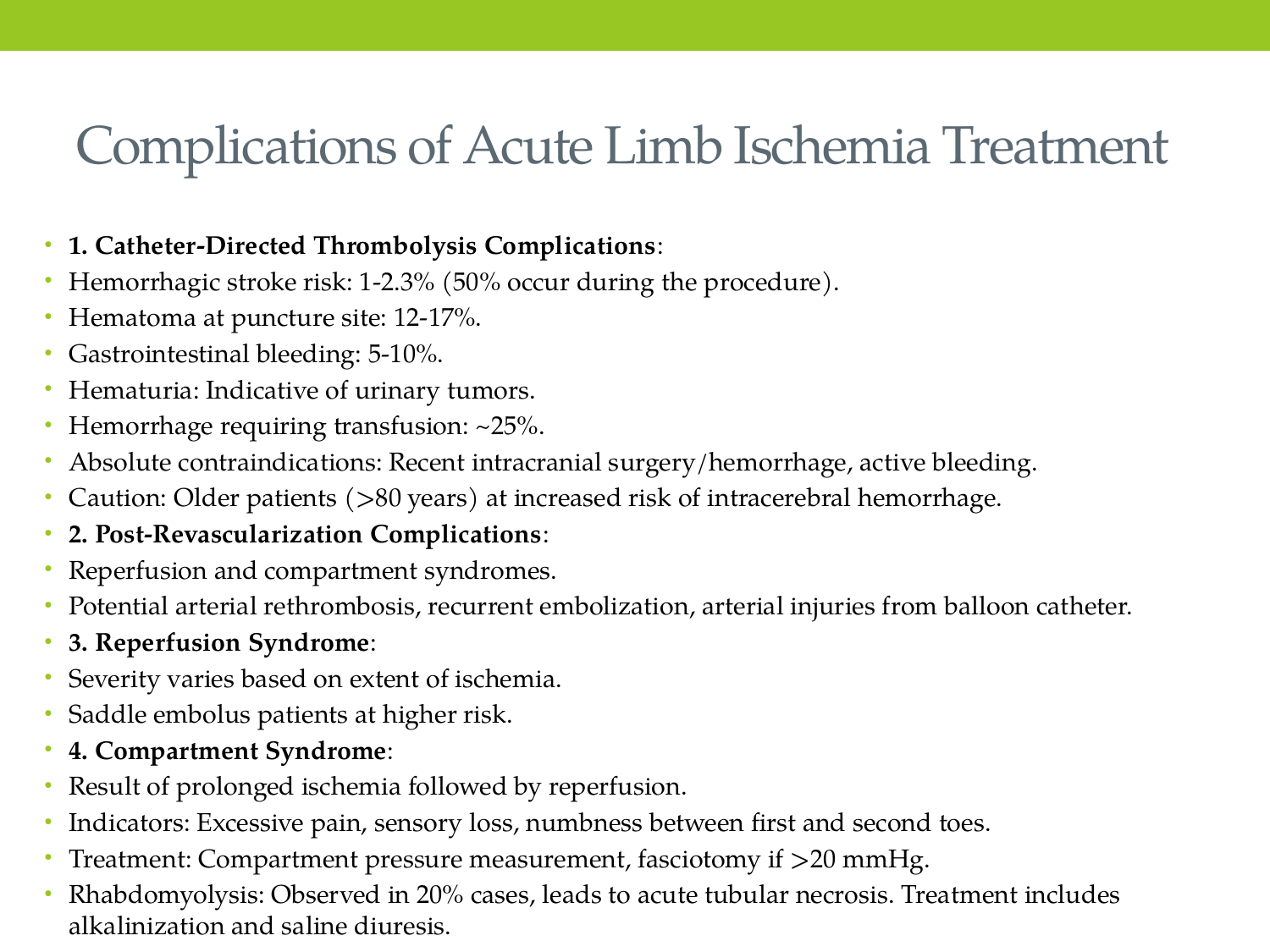

# Complications of Acute Limb Ischemia Treatment
1. Catheter-Directed Thrombolysis Complications:
Hemorrhagic stroke risk: 1-2.3% (50% occur during the procedure).
Hematoma at puncture site: 12-17%.
Gastrointestinal bleeding: 5-10%.
Hematuria: Indicative of urinary tumors.
Hemorrhage requiring transfusion: ~25%.
Absolute contraindications: Recent intracranial surgery/hemorrhage, active bleeding.
Caution: Older patients (>80 years) at increased risk of intracerebral hemorrhage.
2. Post-Revascularization Complications:
Reperfusion and compartment syndromes.
Potential arterial rethrombosis, recurrent embolization, arterial injuries from balloon catheter.
3. Reperfusion Syndrome:
Severity varies based on extent of ischemia.
Saddle embolus patients at higher risk.
4. Compartment Syndrome:
Result of prolonged ischemia followed by reperfusion.
Indicators: Excessive pain, sensory loss, numbness between first and second toes.
Treatment: Compartment pressure measurement, fasciotomy if >20 mmHg.
Rhabdomyolysis: Observed in 20% cases, leads to acute tubular necrosis. Treatment includes alkalinization and saline diuresis.